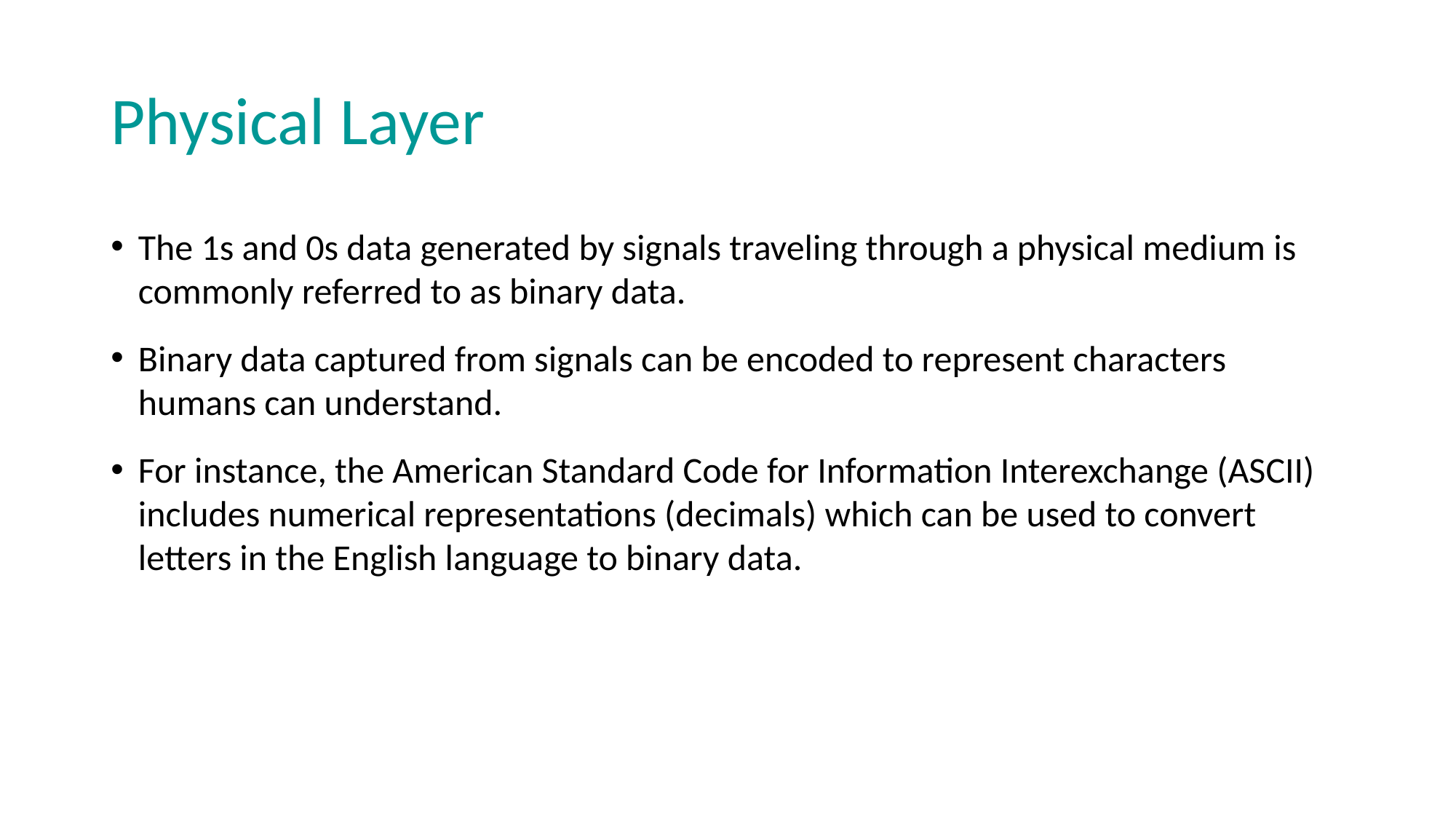

# Physical Layer
The 1s and 0s data generated by signals traveling through a physical medium is commonly referred to as binary data.
Binary data captured from signals can be encoded to represent characters humans can understand.
For instance, the American Standard Code for Information Interexchange (ASCII) includes numerical representations (decimals) which can be used to convert letters in the English language to binary data.